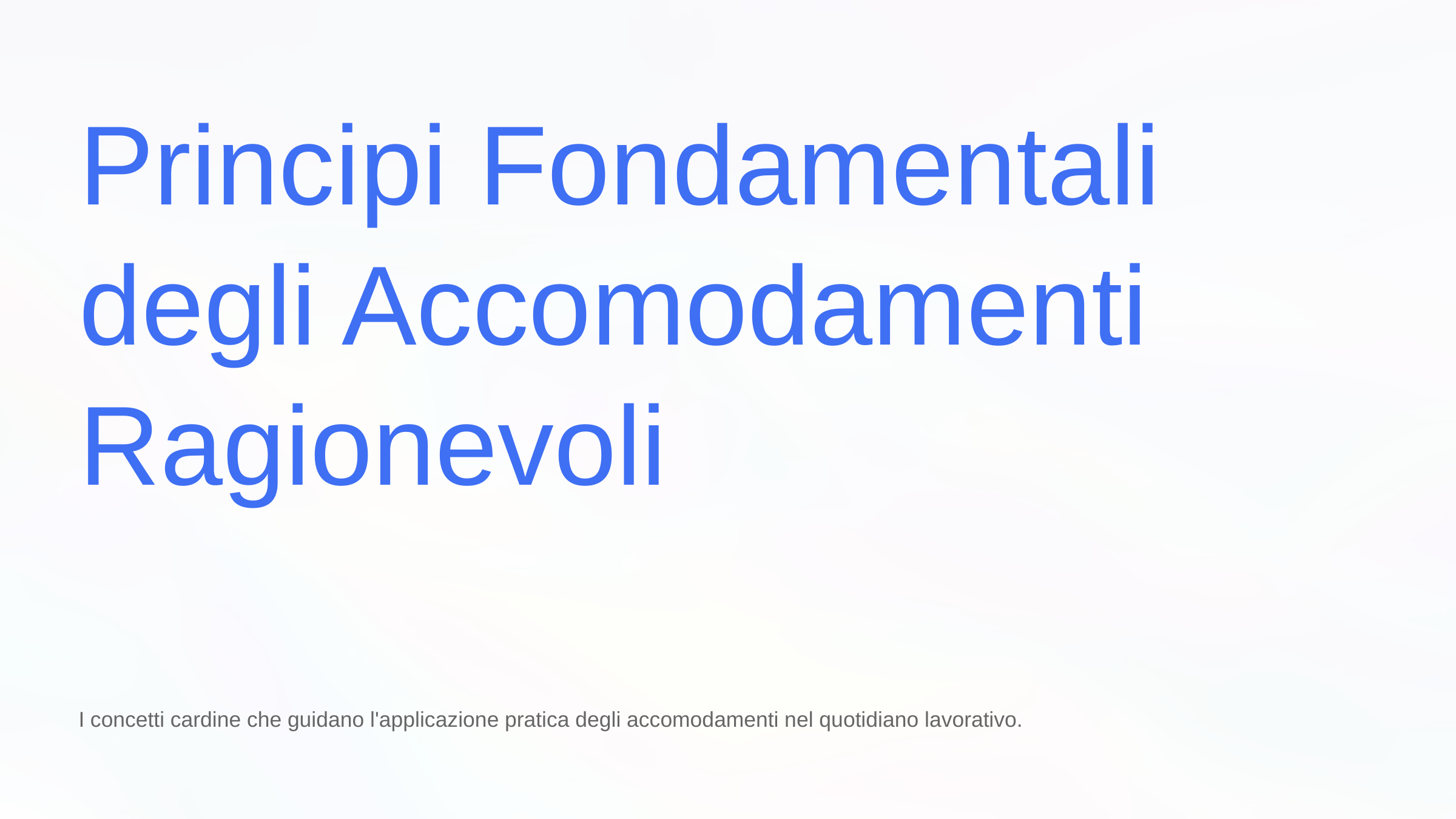

Principi Fondamentali degli Accomodamenti Ragionevoli
I concetti cardine che guidano l'applicazione pratica degli accomodamenti nel quotidiano lavorativo.